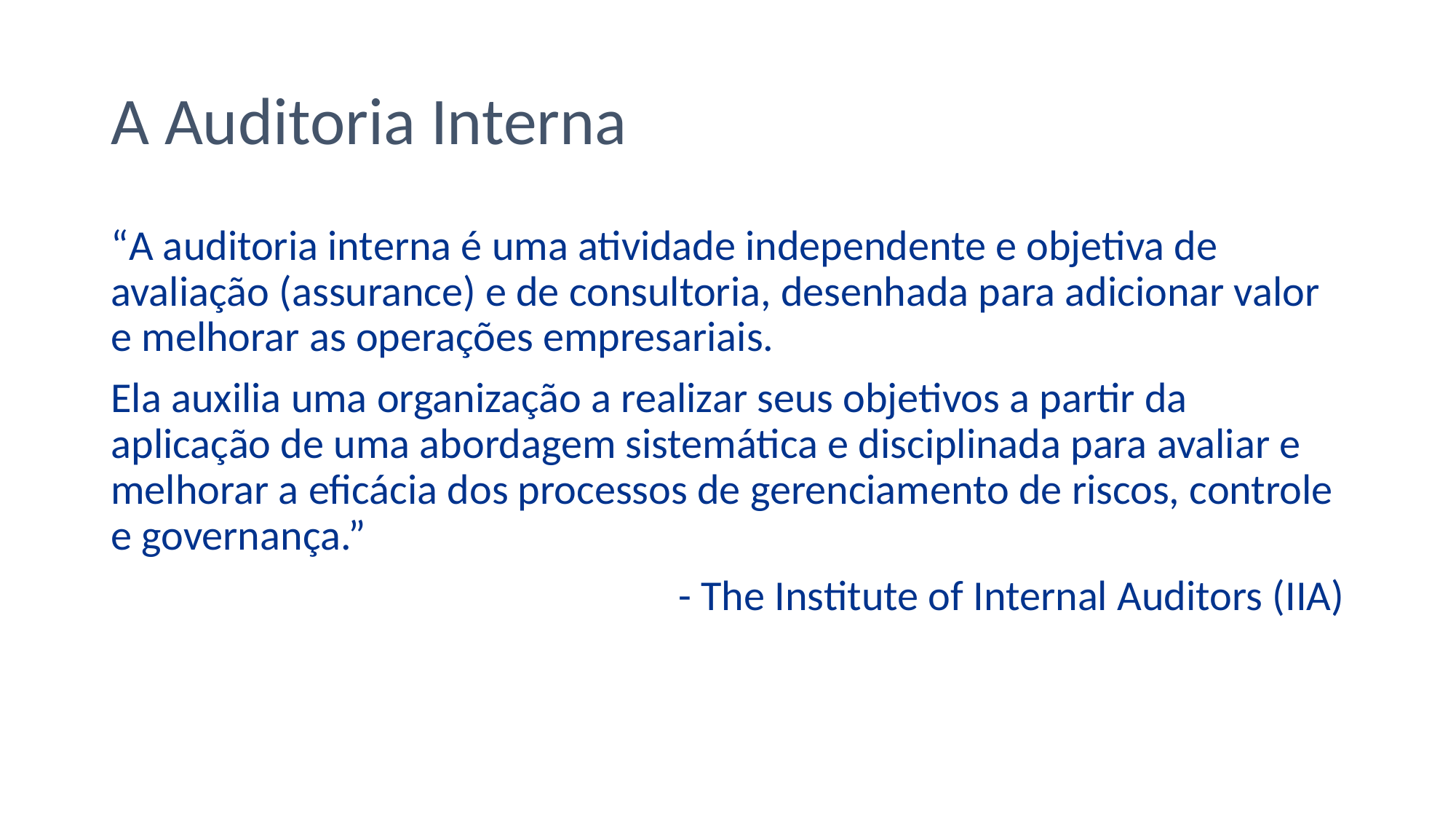

# A Auditoria Interna
“A auditoria interna é uma atividade independente e objetiva de avaliação (assurance) e de consultoria, desenhada para adicionar valor e melhorar as operações empresariais.
Ela auxilia uma organização a realizar seus objetivos a partir da aplicação de uma abordagem sistemática e disciplinada para avaliar e melhorar a eficácia dos processos de gerenciamento de riscos, controle e governança.”
- The Institute of Internal Auditors (IIA)